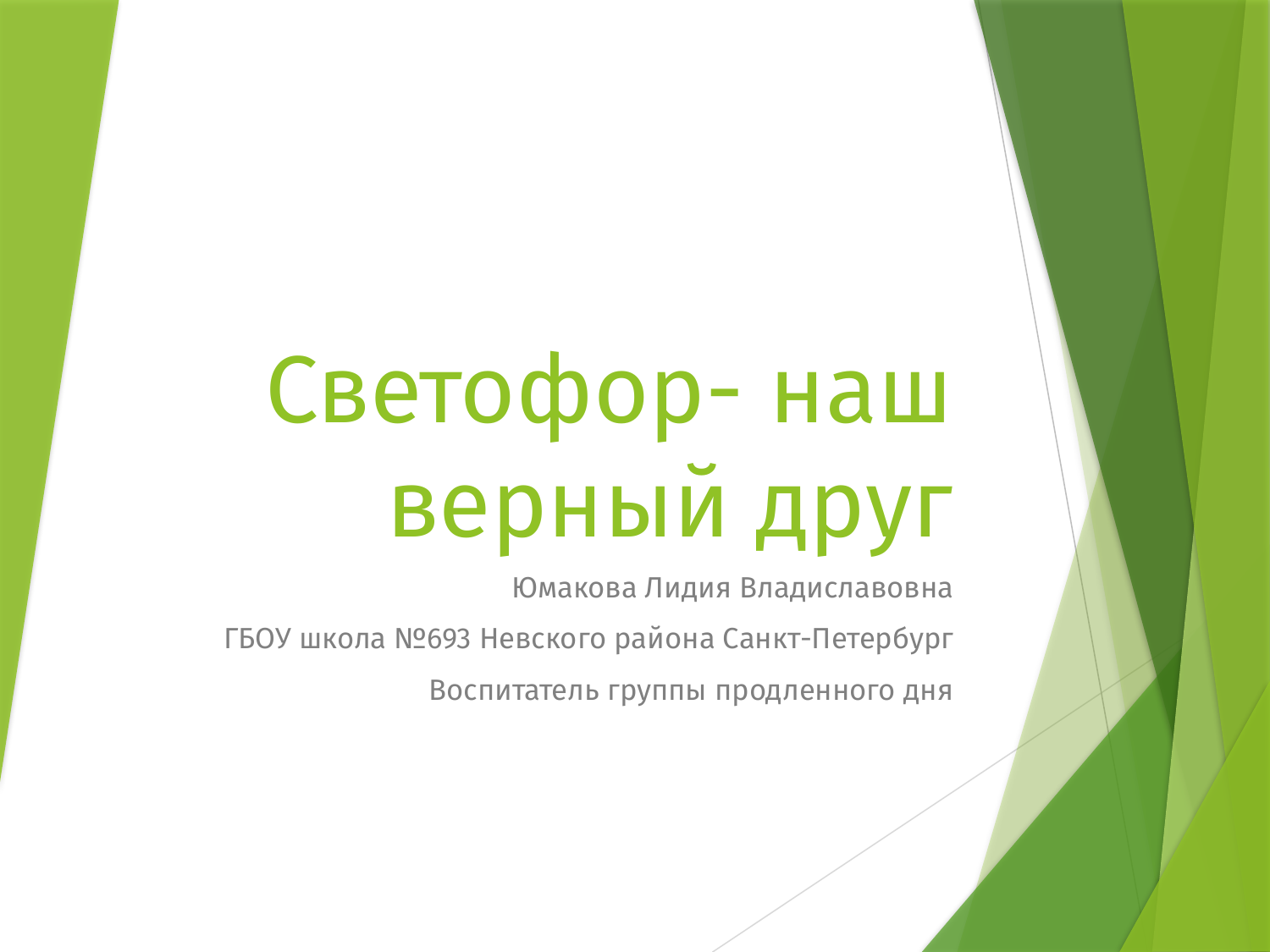

# Светофор- наш верный друг
Юмакова Лидия Владиславовна
ГБОУ школа №693 Невского района Санкт-Петербург
Воспитатель группы продленного дня